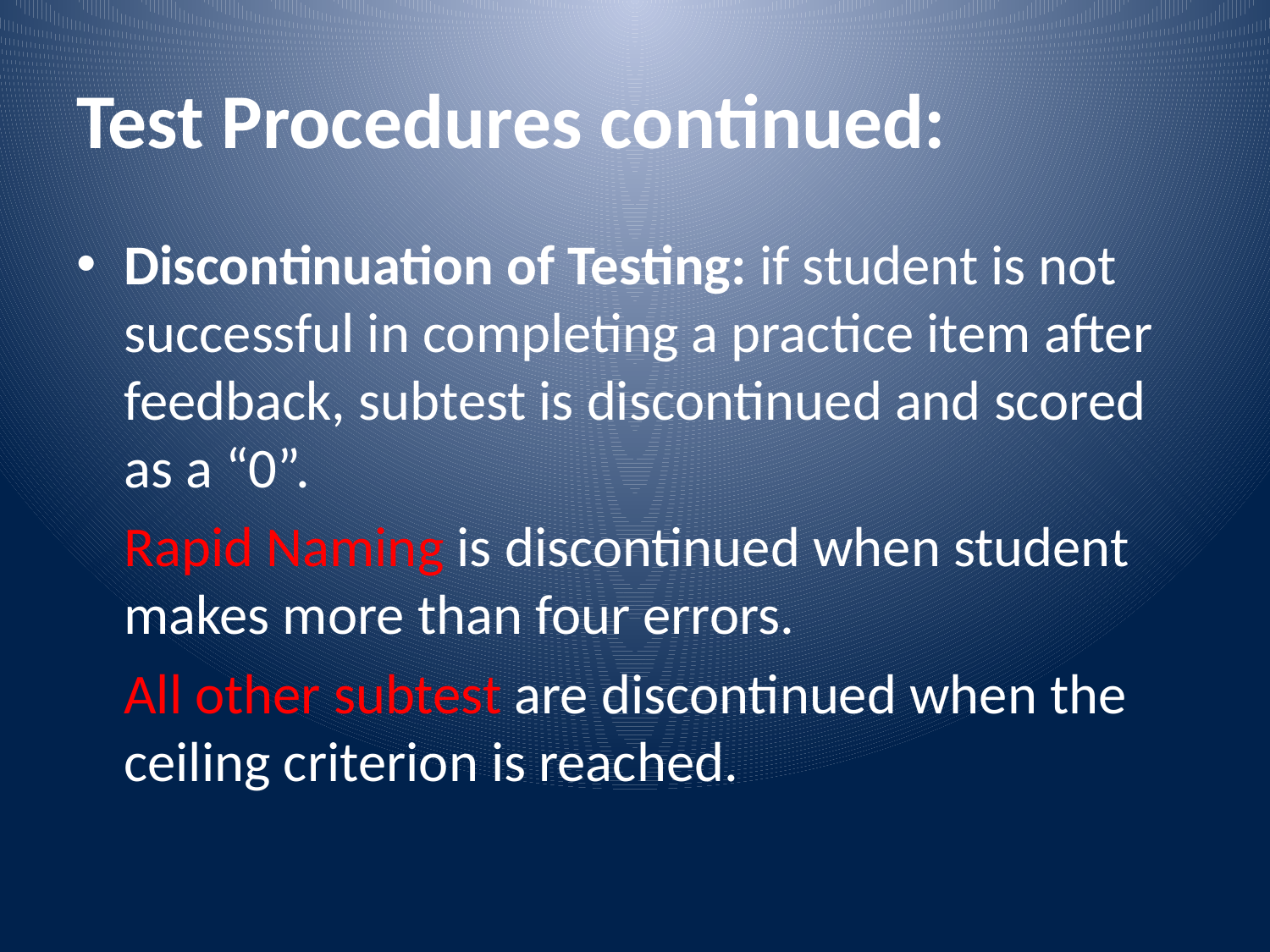

# Test Procedures continued:
Discontinuation of Testing: if student is not successful in completing a practice item after feedback, subtest is discontinued and scored as a “0”.
	Rapid Naming is discontinued when student makes more than four errors.
	All other subtest are discontinued when the ceiling criterion is reached.